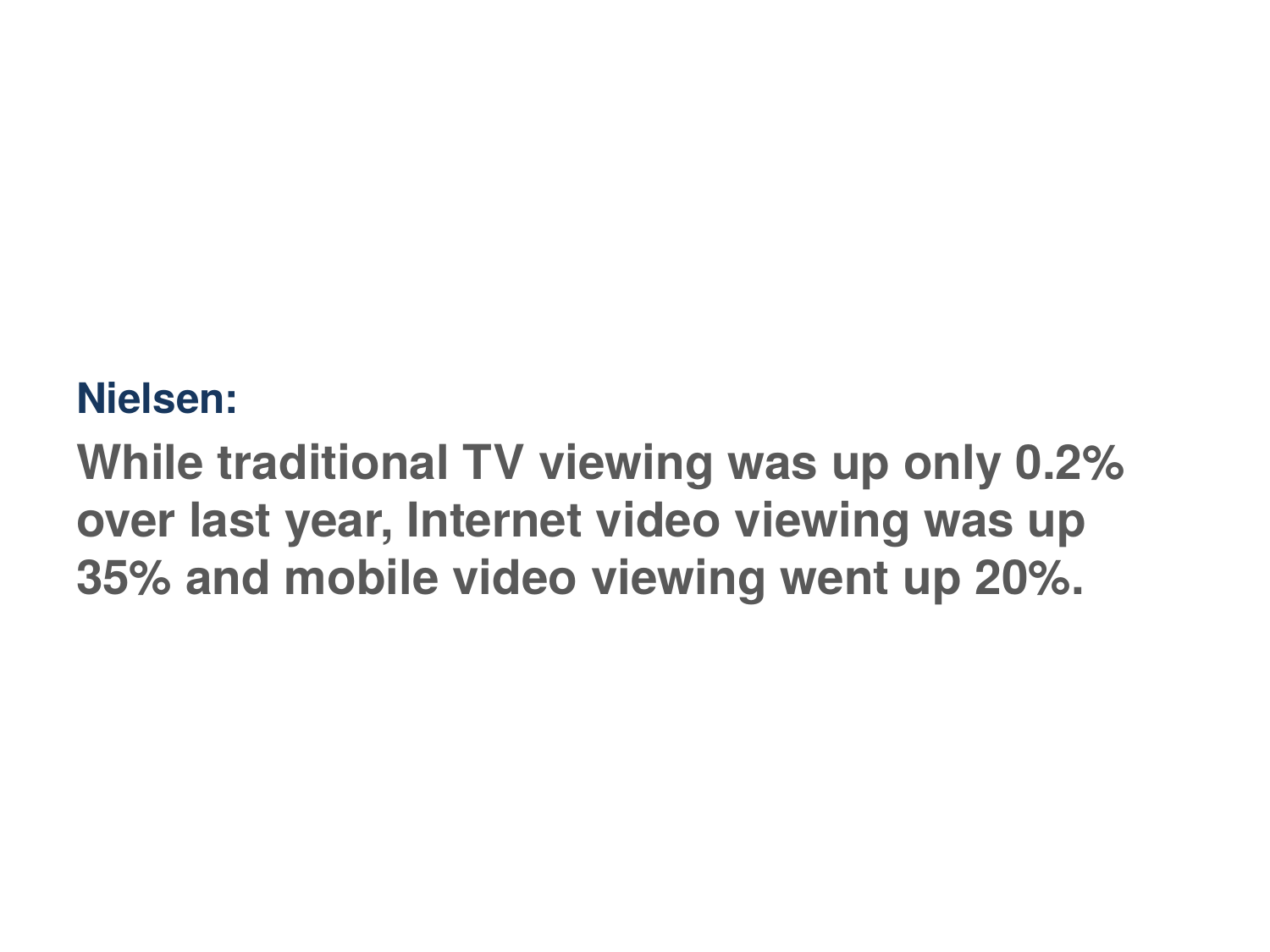

Nielsen:
While traditional TV viewing was up only 0.2% over last year, Internet video viewing was up 35% and mobile video viewing went up 20%.